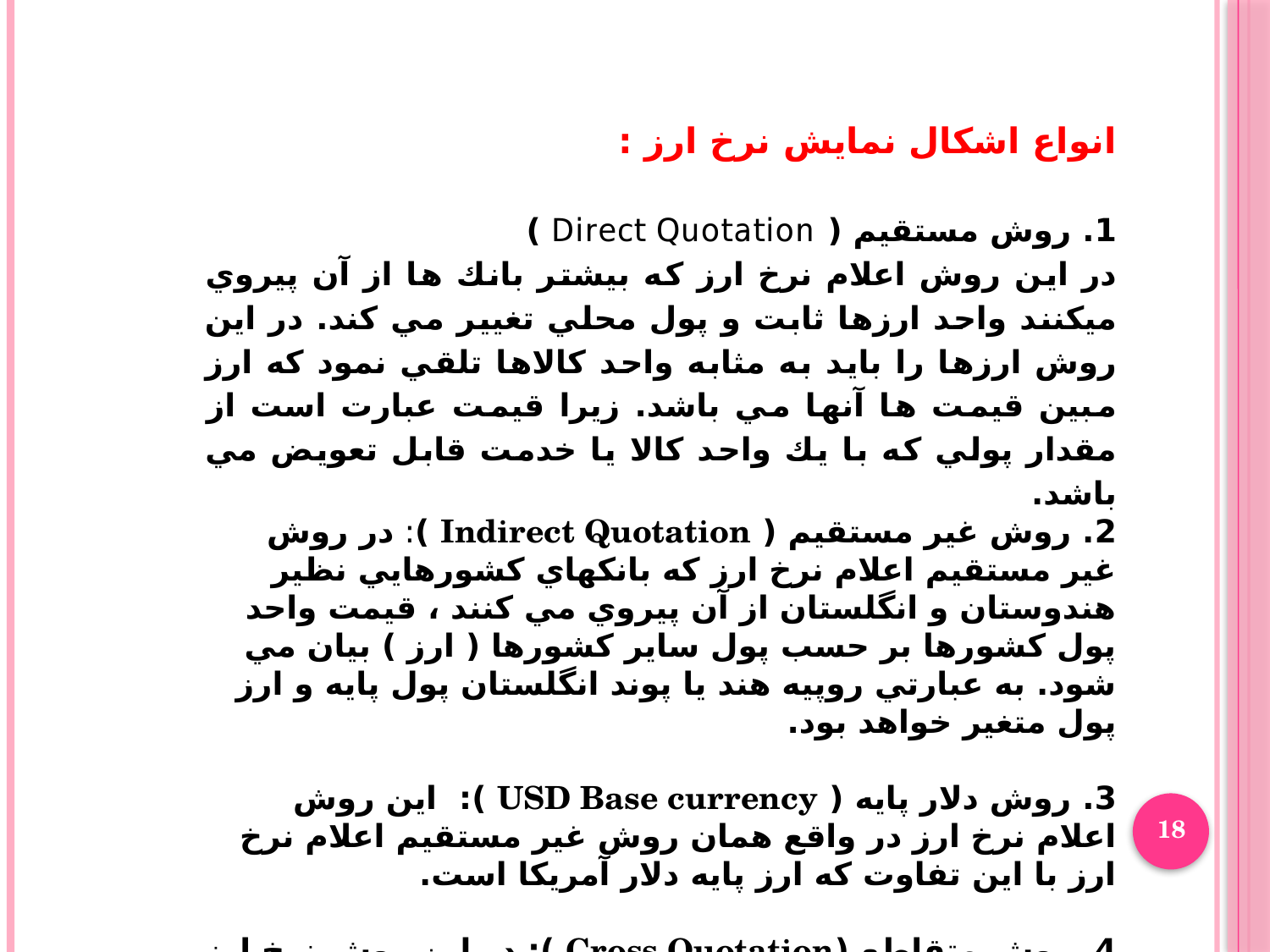

انواع اشکال نمایش نرخ ارز :

1. روش مستقيم ( Direct Quotation )
در اين روش اعلام نرخ ارز كه بيشتر بانك ها از آن پيروي ميكنند واحد ارزها ثابت و پول محلي تغيير مي كند. در اين روش ارزها را بايد به مثابه واحد كالاها تلقي نمود كه ارز مبين قيمت ها آنها مي باشد. زيرا قيمت عبارت است از مقدار پولي كه با يك واحد كالا يا خدمت قابل تعويض مي باشد.
2. روش غير مستقيم ( Indirect Quotation ): در روش غير مستقيم اعلام نرخ ارز كه بانكهاي كشورهايي نظير هندوستان و انگلستان از آن پيروي مي كنند ، قيمت واحد پول كشورها بر حسب پول ساير كشورها ( ارز ) بيان مي شود. به عبارتي روپيه هند يا پوند انگلستان پول پايه و ارز پول متغير خواهد بود.

3. روش دلار پايه ( USD Base currency ):  اين روش اعلام نرخ ارز در واقع همان روش غير مستقيم اعلام نرخ ارز با اين تفاوت كه ارز پايه دلار آمريكا است.

4. روش متقاطع (Cross Quotation ): در اين روش نرخ ارز ارزش يك واحد بر حسب ارز ديگر اعلام مي شود به عبارت ديگر ارز پايه ثابت نمي باشد.اين روش اعلام نرخ ارز بيشتر توسط دلالان ( Dealers ) ارز كاربرد داشته و بدان عمل مي نمايند.

18